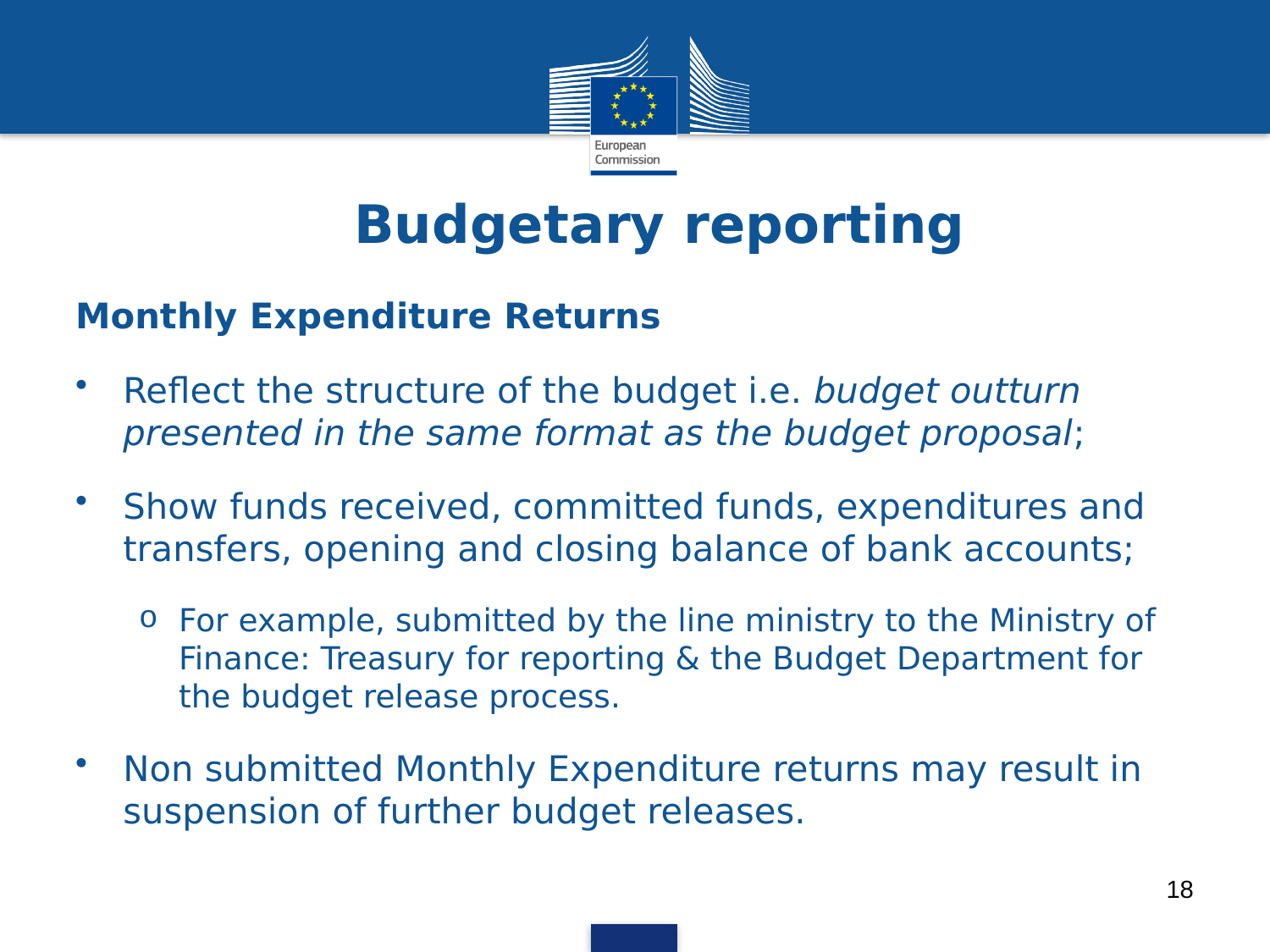

Budgetary reporting
Monthly Expenditure Returns
Reflect the structure of the budget i.e. budget outturn presented in the same format as the budget proposal;
Show funds received, committed funds, expenditures and transfers, opening and closing balance of bank accounts;
For example, submitted by the line ministry to the Ministry of Finance: Treasury for reporting & the Budget Department for the budget release process.
Non submitted Monthly Expenditure returns may result in suspension of further budget releases.
18